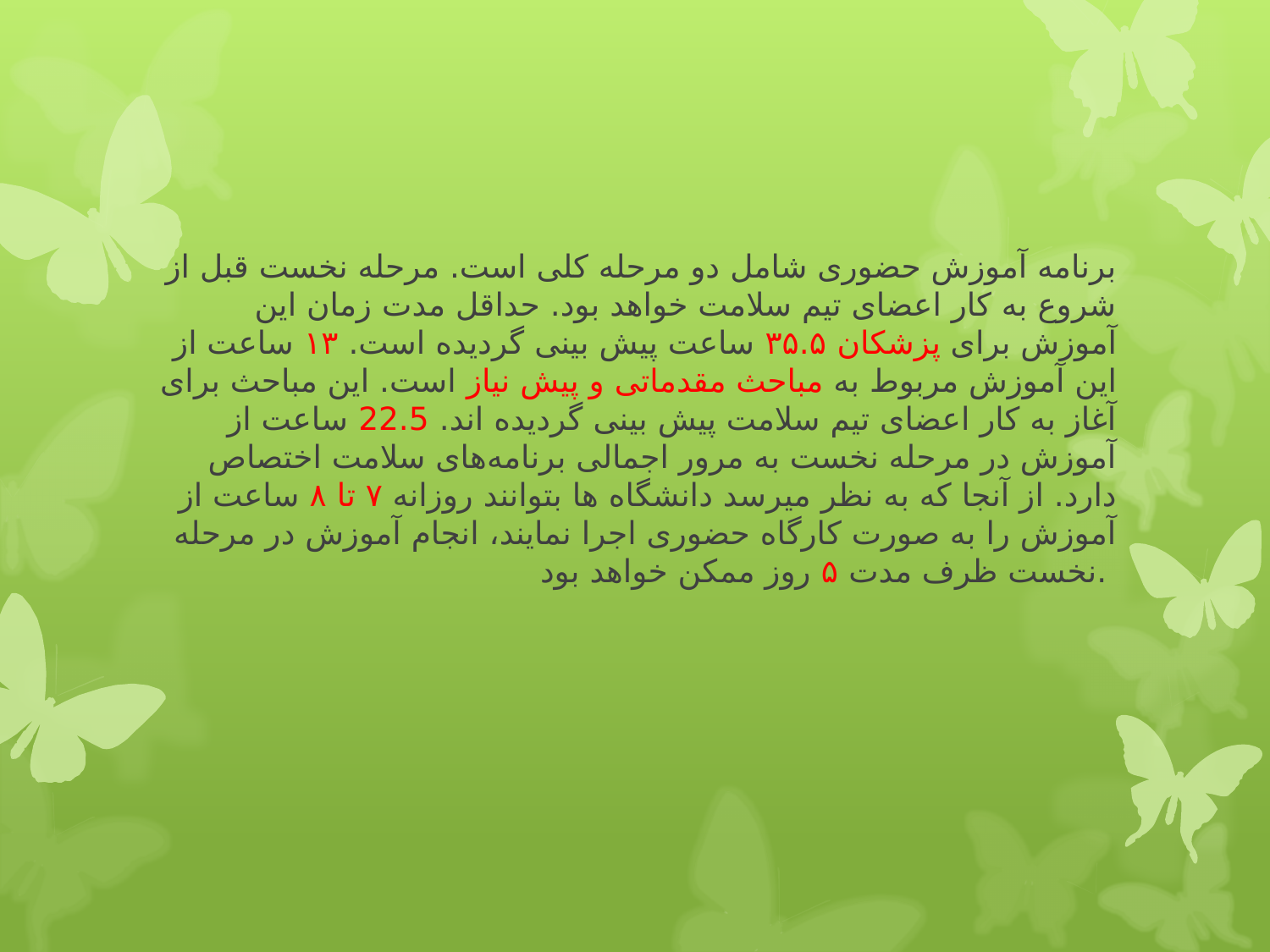

#
برنامه آموزش حضوری شامل دو مرحله کلی است. مرحله نخست قبل از شروع به کار اعضای تیم سلامت خواهد بود. حداقل مدت زمان این آموزش برای پزشکان ۳۵.۵ ساعت پیش بینی گردیده است. ۱۳ ساعت از این آموزش مربوط به مباحث مقدماتی و پیش نیاز است. این مباحث برای آغاز به کار اعضای تیم سلامت پیش بینی گردیده اند. 22.5 ساعت از آموزش در مرحله نخست به مرور اجمالی برنامه‌های سلامت اختصاص دارد. از آنجا که به نظر می­رسد دانشگاه ها بتوانند روزانه ۷ تا ۸ ساعت از آموزش را به صورت کارگاه حضوری اجرا نمایند، انجام آموزش در مرحله نخست ظرف مدت ۵ روز ممکن خواهد بود.